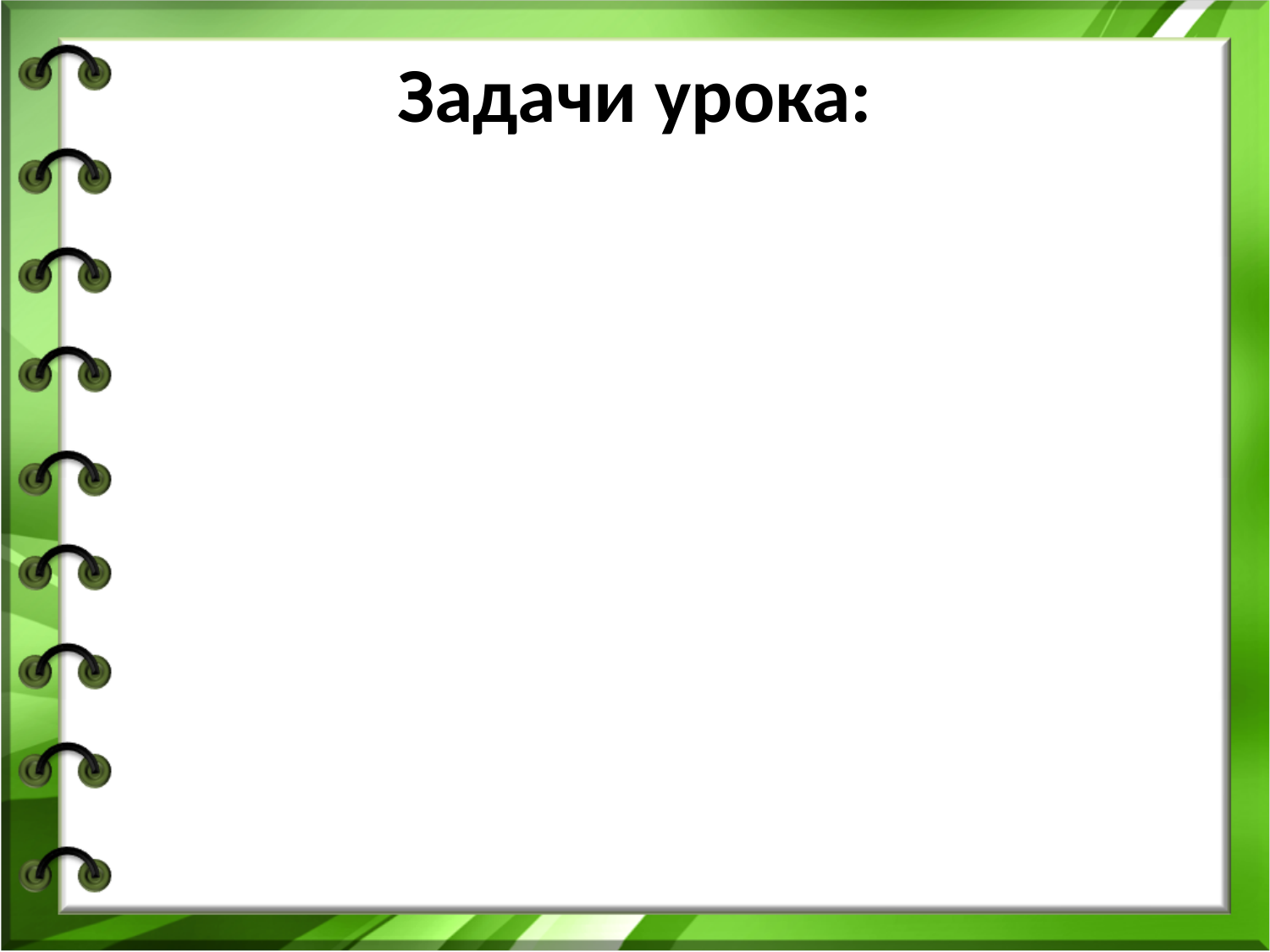

# Задачи урока:
 - Познакомиться с особенностями окончаний  имён существительных в творительном падеже.
 - Развивать умение определять падеж имени существительного в предложении.